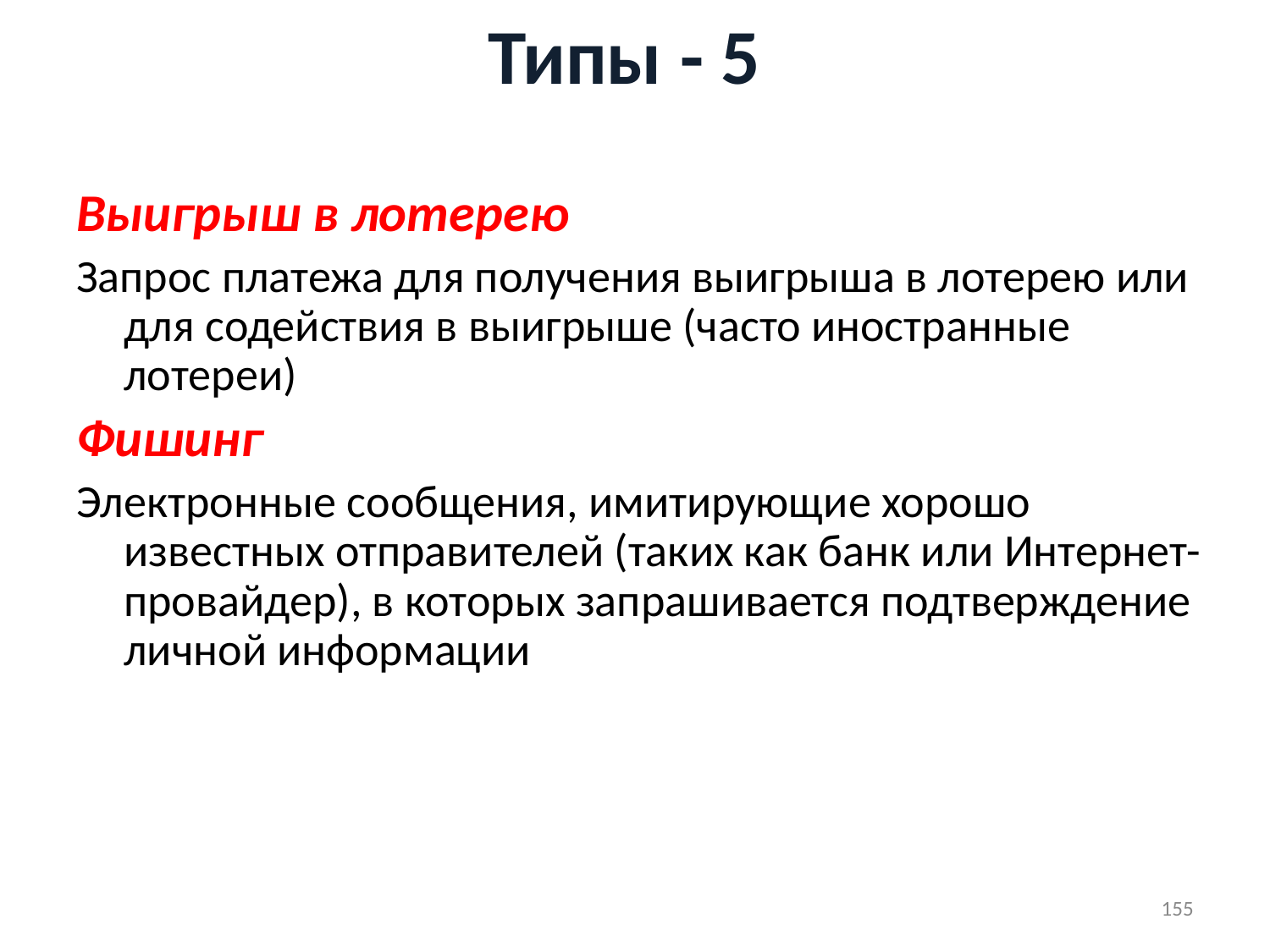

# Типы - 5
Выигрыш в лотерею
Запрос платежа для получения выигрыша в лотерею или для содействия в выигрыше (часто иностранные лотереи)
Фишинг
Электронные сообщения, имитирующие хорошо известных отправителей (таких как банк или Интернет-провайдер), в которых запрашивается подтверждение личной информации
155